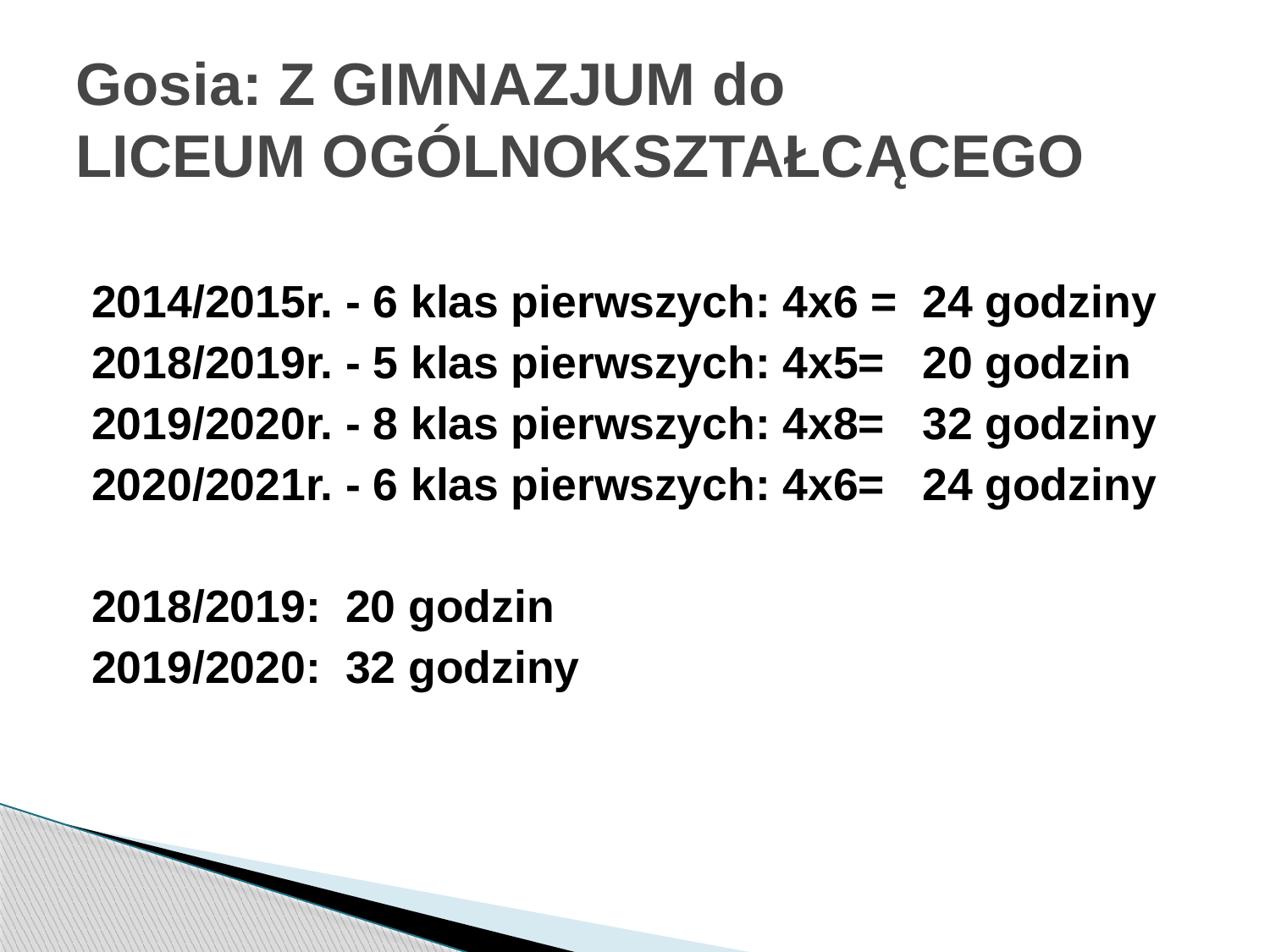

# Gosia: Z GIMNAZJUM do LICEUM OGÓLNOKSZTAŁCĄCEGO

2014/2015r. - 6 klas pierwszych: 4x6 =  24 godziny
2018/2019r. - 5 klas pierwszych: 4x5=   20 godzin
2019/2020r. - 8 klas pierwszych: 4x8=   32 godziny
2020/2021r. - 6 klas pierwszych: 4x6=   24 godziny

2018/2019:  20 godzin
2019/2020:  32 godziny